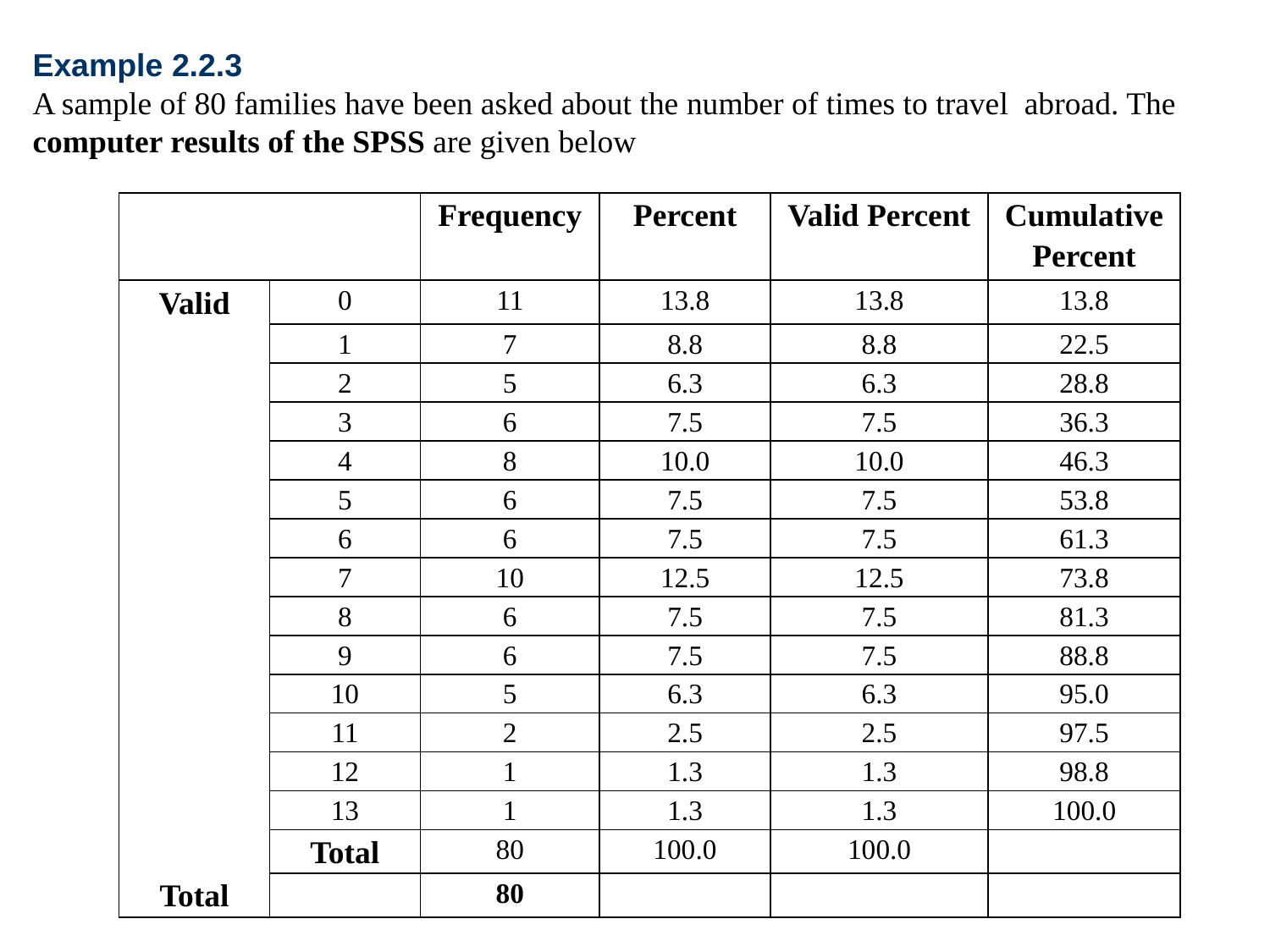

Example 2.2.3
A sample of 80 families have been asked about the number of times to travel  abroad. The computer results of the SPSS are given below
|  |  | Frequency | Percent | Valid Percent | Cumulative Percent |
| --- | --- | --- | --- | --- | --- |
| Valid | 0 | 11 | 13.8 | 13.8 | 13.8 |
|  | 1 | 7 | 8.8 | 8.8 | 22.5 |
|  | 2 | 5 | 6.3 | 6.3 | 28.8 |
|  | 3 | 6 | 7.5 | 7.5 | 36.3 |
|  | 4 | 8 | 10.0 | 10.0 | 46.3 |
|  | 5 | 6 | 7.5 | 7.5 | 53.8 |
|  | 6 | 6 | 7.5 | 7.5 | 61.3 |
|  | 7 | 10 | 12.5 | 12.5 | 73.8 |
|  | 8 | 6 | 7.5 | 7.5 | 81.3 |
|  | 9 | 6 | 7.5 | 7.5 | 88.8 |
|  | 10 | 5 | 6.3 | 6.3 | 95.0 |
|  | 11 | 2 | 2.5 | 2.5 | 97.5 |
|  | 12 | 1 | 1.3 | 1.3 | 98.8 |
|  | 13 | 1 | 1.3 | 1.3 | 100.0 |
|  | Total | 80 | 100.0 | 100.0 |  |
| Total |  | 80 |  |  |  |